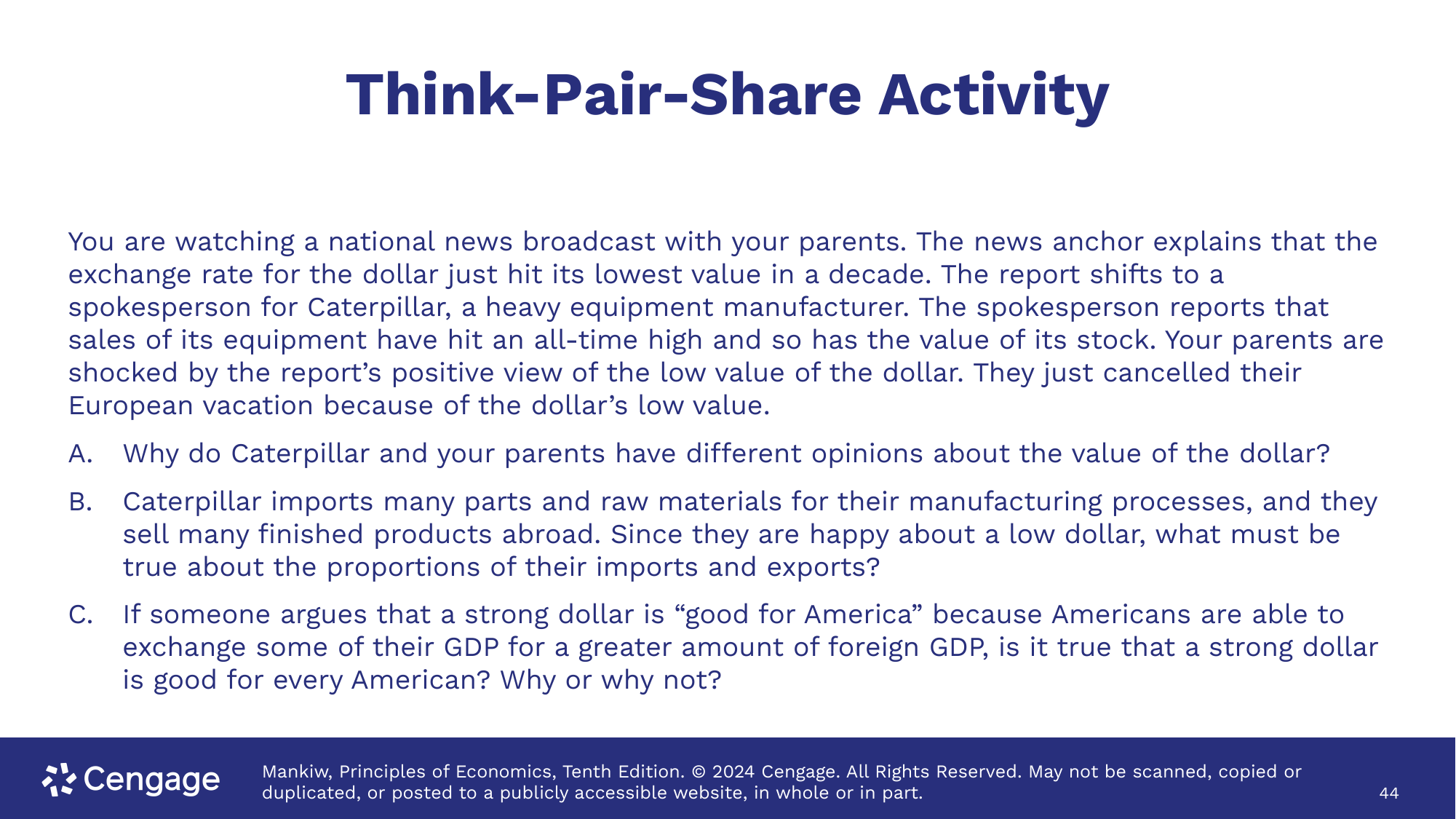

# Think-Pair-Share Activity
You are watching a national news broadcast with your parents. The news anchor explains that the exchange rate for the dollar just hit its lowest value in a decade. The report shifts to a spokesperson for Caterpillar, a heavy equipment manufacturer. The spokesperson reports that sales of its equipment have hit an all-time high and so has the value of its stock. Your parents are shocked by the report’s positive view of the low value of the dollar. They just cancelled their European vacation because of the dollar’s low value.
Why do Caterpillar and your parents have different opinions about the value of the dollar?
Caterpillar imports many parts and raw materials for their manufacturing processes, and they sell many finished products abroad. Since they are happy about a low dollar, what must be true about the proportions of their imports and exports?
If someone argues that a strong dollar is “good for America” because Americans are able to exchange some of their GDP for a greater amount of foreign GDP, is it true that a strong dollar is good for every American? Why or why not?